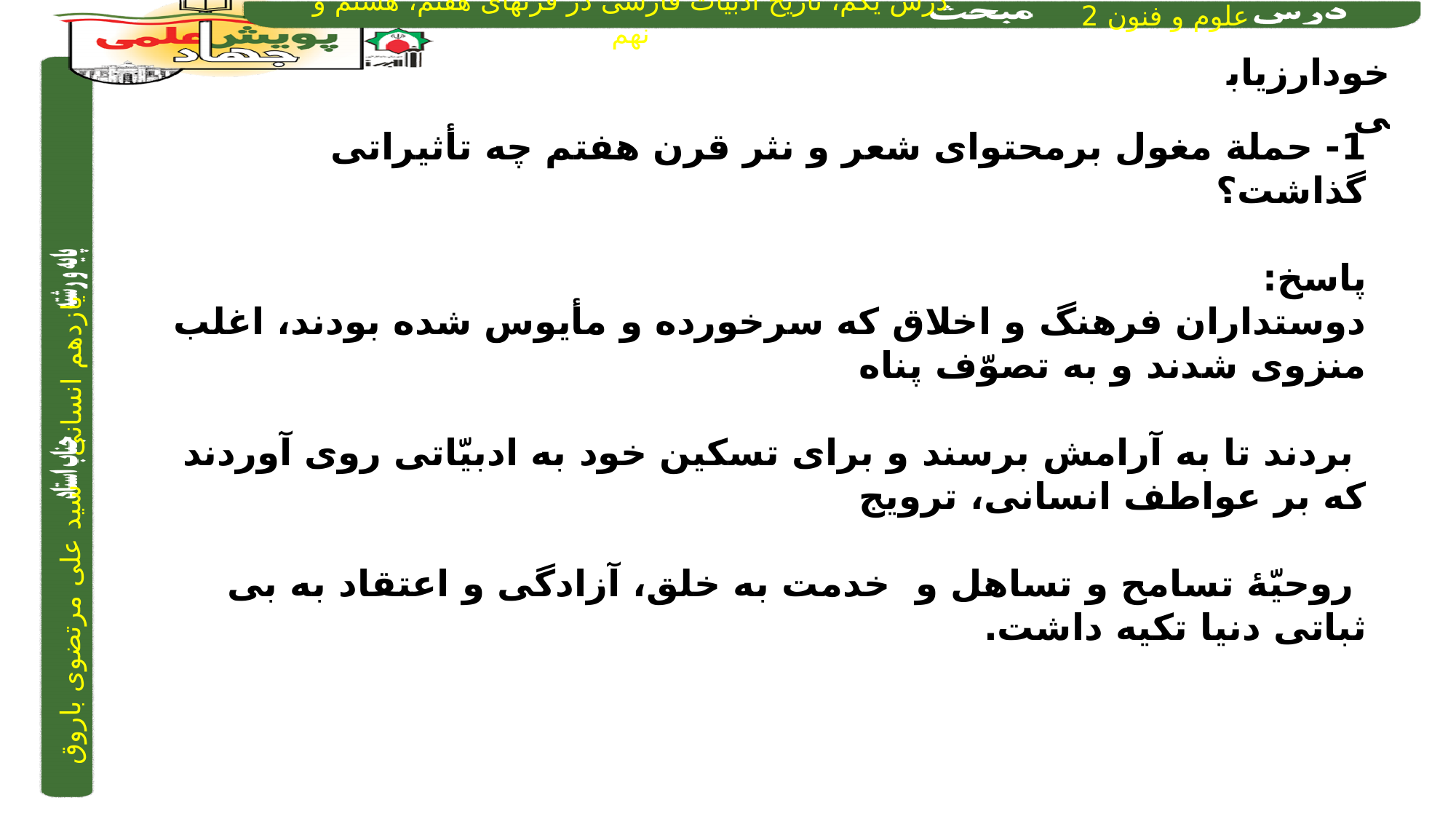

خودارزیابی
1- حملة مغول برمحتوای شعر و نثر قرن هفتم چه تأثیراتی گذاشت؟

پاسخ:
دوستداران فرهنگ و اخلاق که سرخورده و مأیوس شده بودند، اغلب منزوی شدند و به تصوّف پناه

 بردند تا به آرامش برسند و برای تسکین خود به ادبیّاتی روی آوردند که بر عواطف انسانی، ترویج

 روحیّۀ تسامح و تساهل و  خدمت به خلق، آزادگی و اعتقاد به بی ثباتی دنیا تکیه داشت.